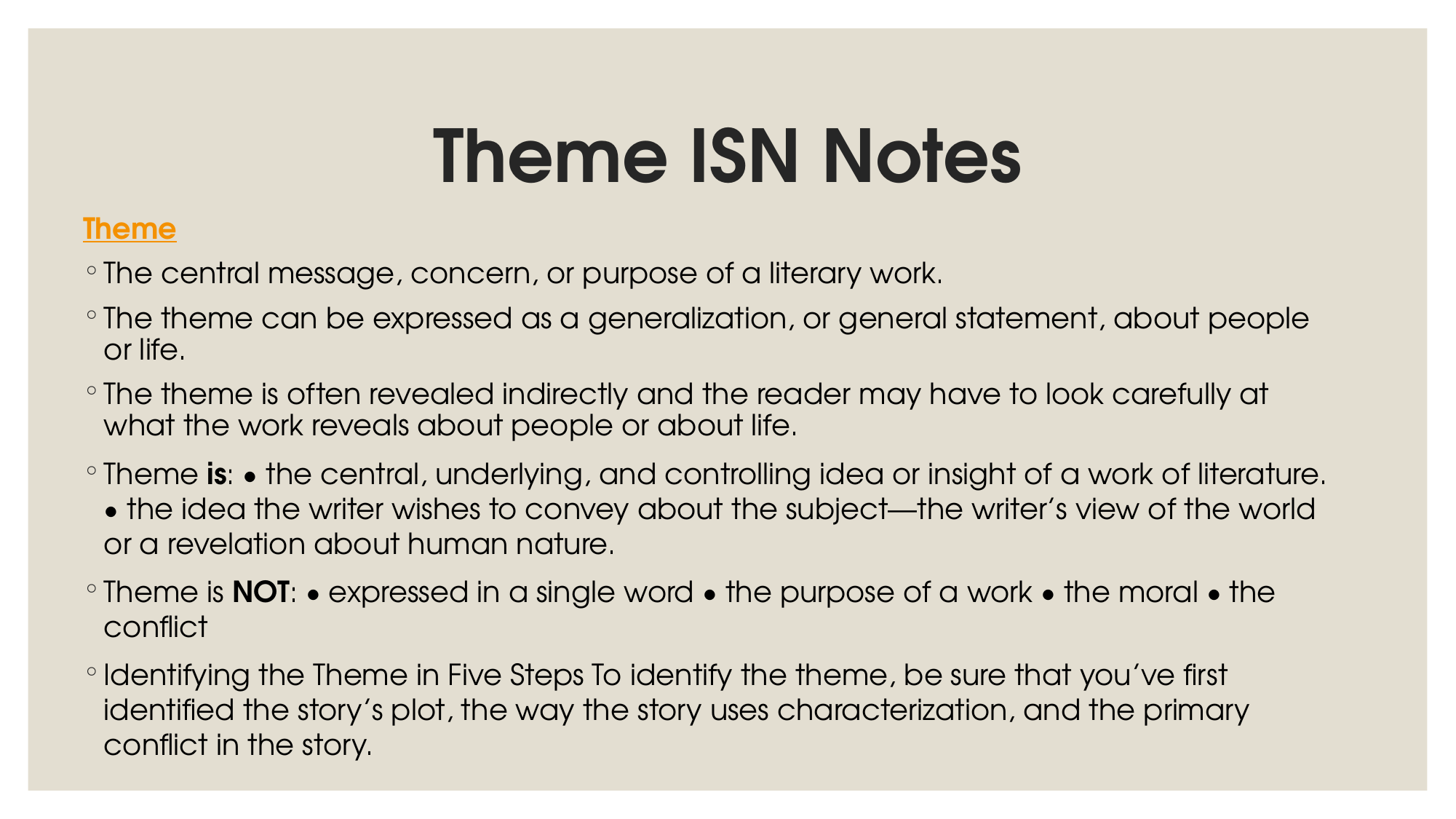

# Theme ISN Notes
Theme
The central message, concern, or purpose of a literary work.
The theme can be expressed as a generalization, or general statement, about people or life.
The theme is often revealed indirectly and the reader may have to look carefully at what the work reveals about people or about life.
Theme is: • the central, underlying, and controlling idea or insight of a work of literature. • the idea the writer wishes to convey about the subject—the writer’s view of the world or a revelation about human nature.
Theme is NOT: • expressed in a single word • the purpose of a work • the moral • the conflict
Identifying the Theme in Five Steps To identify the theme, be sure that you’ve first identified the story’s plot, the way the story uses characterization, and the primary conflict in the story.